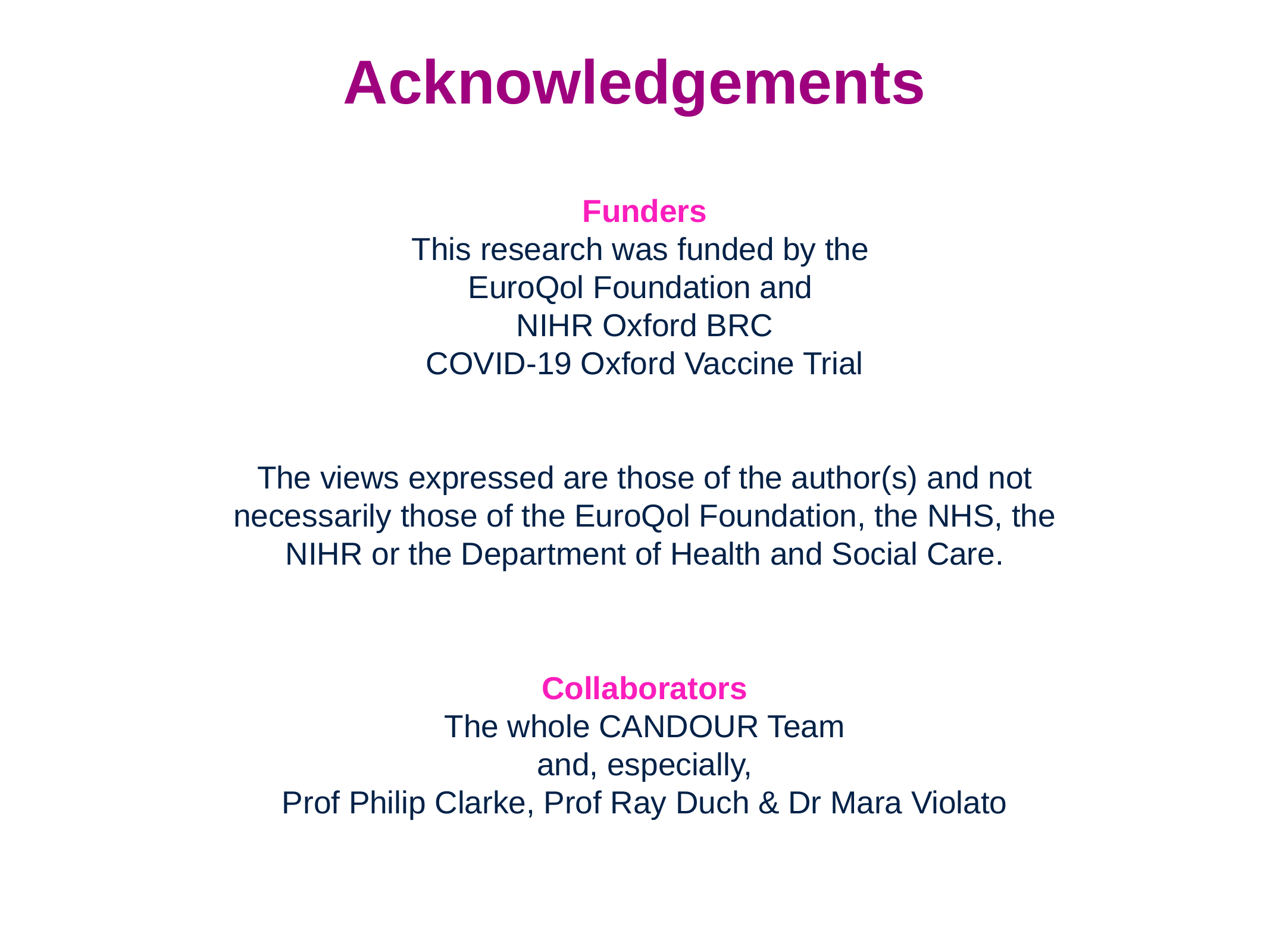

# Acknowledgements
Funders
This research was funded by the
EuroQol Foundation and
NIHR Oxford BRC
COVID-19 Oxford Vaccine Trial

The views expressed are those of the author(s) and not necessarily those of the EuroQol Foundation, the NHS, the NIHR or the Department of Health and Social Care.

Collaborators
The whole CANDOUR Team
and, especially,
Prof Philip Clarke, Prof Ray Duch & Dr Mara Violato